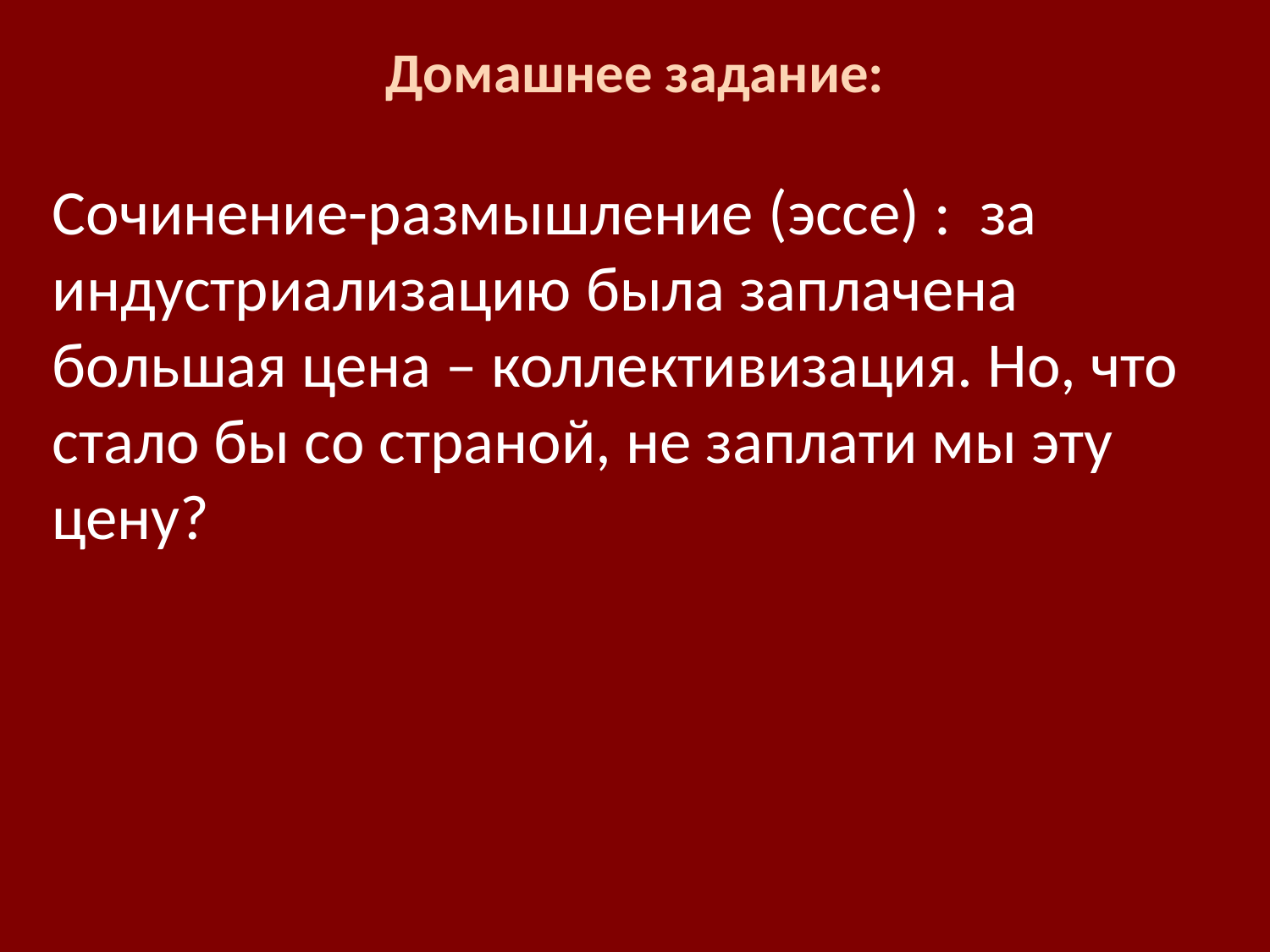

Домашнее задание:

Сочинение-размышление (эссе) :  за индустриализацию была заплачена большая цена – коллективизация. Но, что стало бы со страной, не заплати мы эту цену?